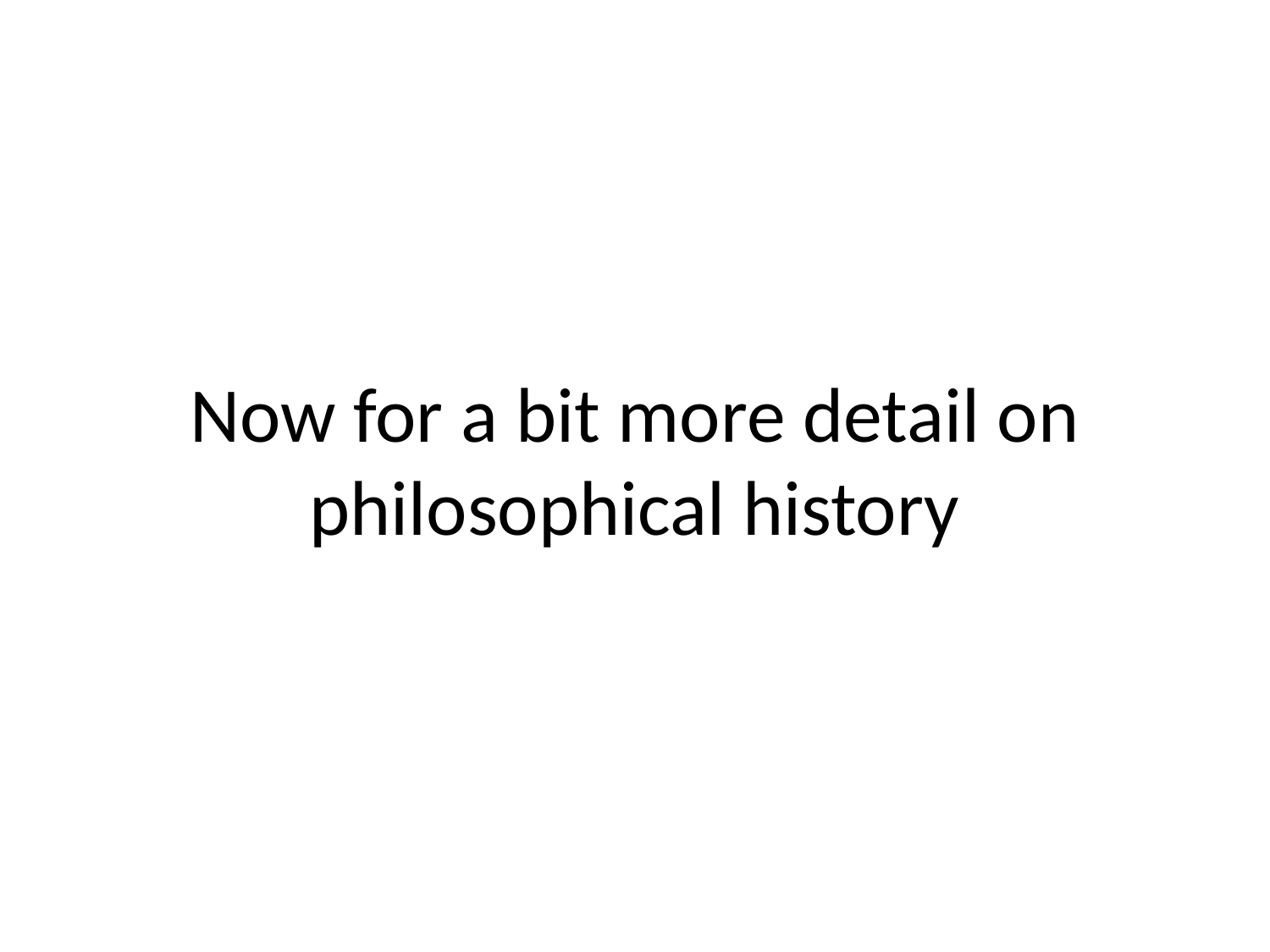

# Now for a bit more detail on philosophical history